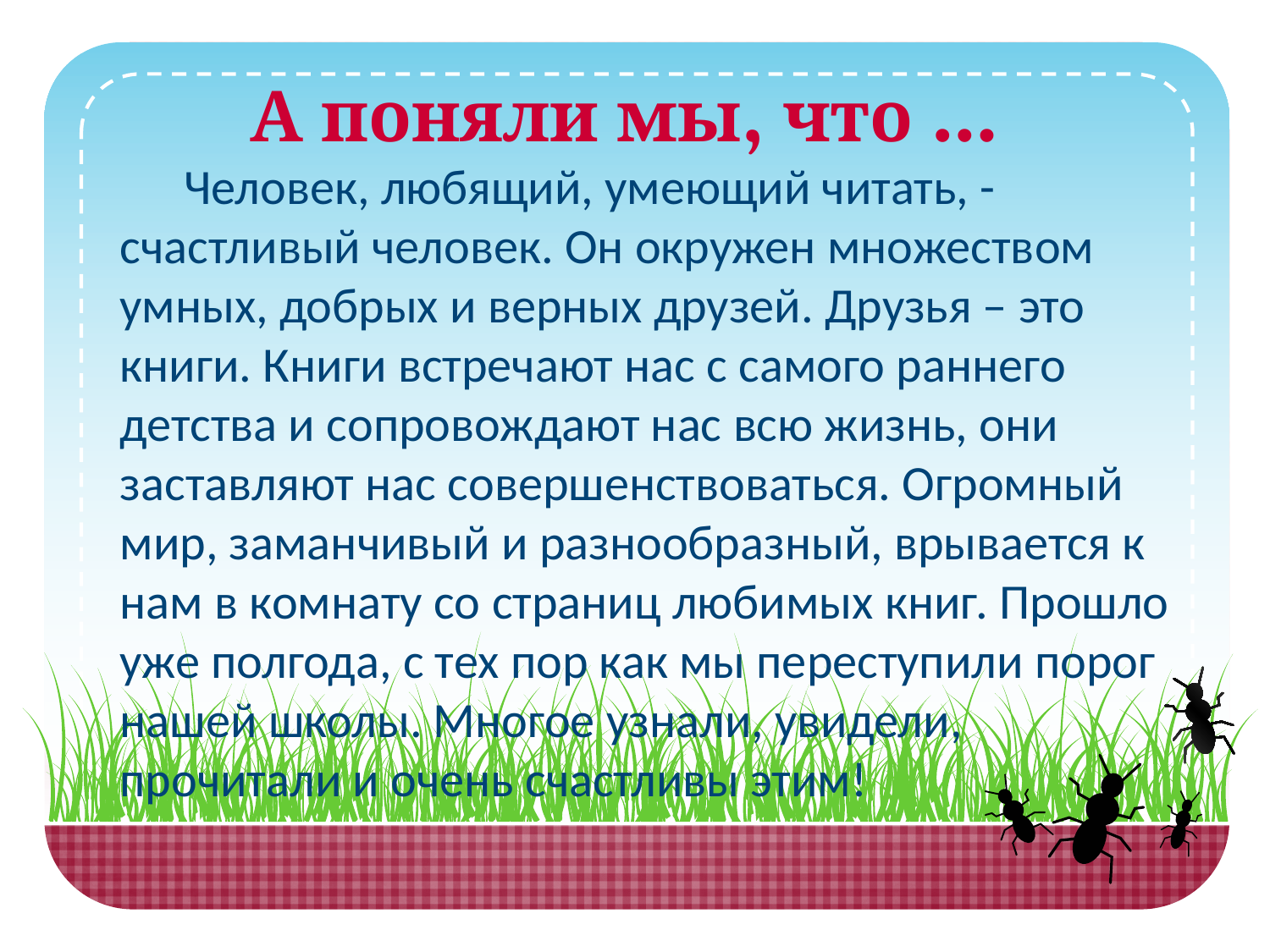

# А поняли мы, что …
          Человек, любящий, умеющий читать, - счастливый человек. Он окружен множеством умных, добрых и верных друзей. Друзья – это книги. Книги встречают нас с самого раннего детства и сопровождают нас всю жизнь, они заставляют нас совершенствоваться. Огромный мир, заманчивый и разнообразный, врывается к нам в комнату со страниц любимых книг. Прошло уже полгода, с тех пор как мы переступили порог нашей школы. Многое узнали, увидели, прочитали и очень счастливы этим!